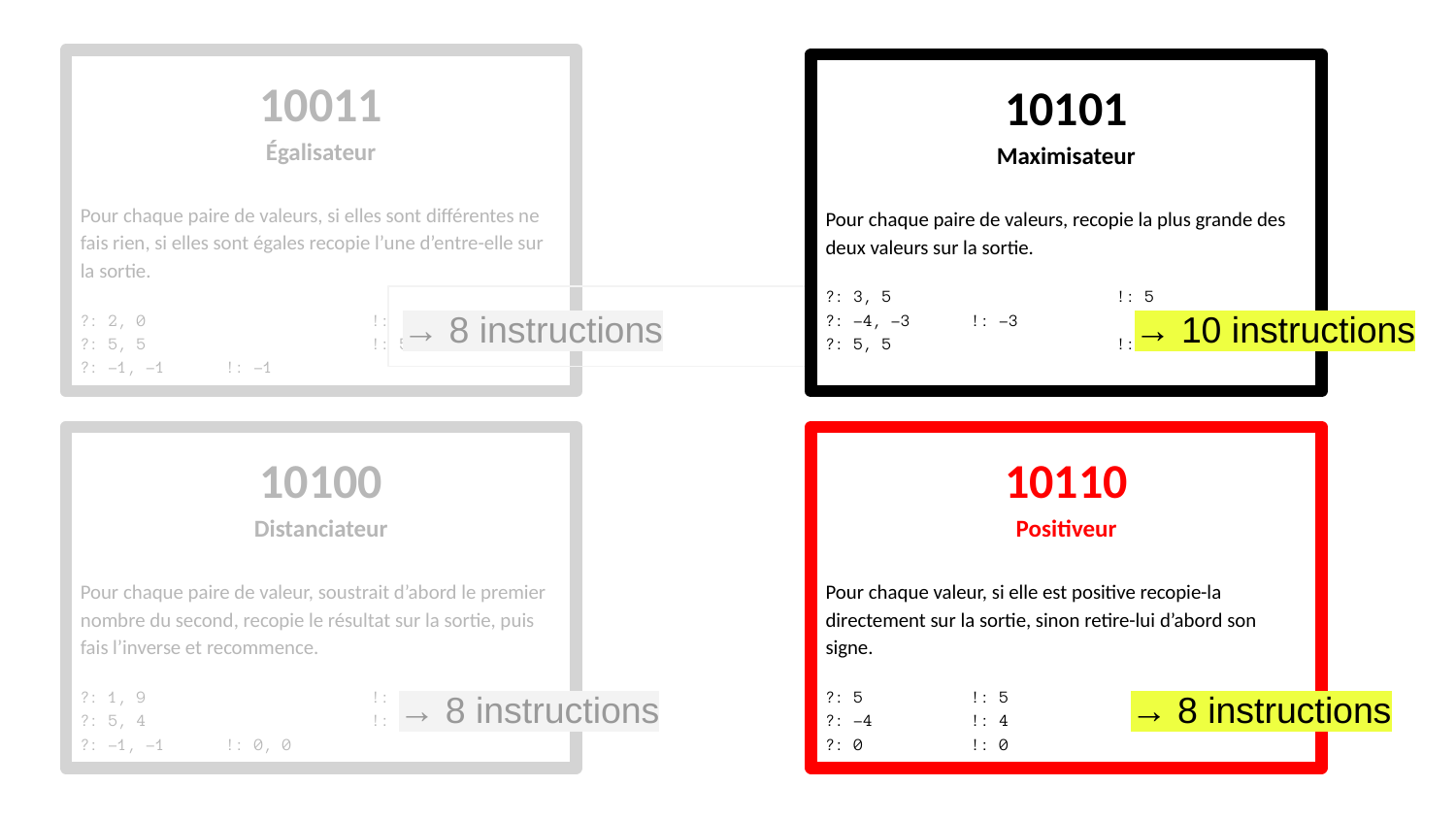

10011
Égalisateur
Pour chaque paire de valeurs, si elles sont différentes ne fais rien, si elles sont égales recopie l’une d’entre-elle sur la sortie.

?: 2, 0		!:
?: 5, 5		!: 5
?: -1, -1	!: -1
10101
Maximisateur
Pour chaque paire de valeurs, recopie la plus grande des deux valeurs sur la sortie.

?: 3, 5		!: 5
?: -4, -3	!: -3
?: 5, 5		!: 5

→ 8 instructions
→ 10 instructions
10100
Distanciateur
Pour chaque paire de valeur, soustrait d’abord le premier nombre du second, recopie le résultat sur la sortie, puis fais l’inverse et recommence.

?: 1, 9		!: 8, -8
?: 5, 4		!: -1, 1
?: -1, -1	!: 0, 0
10110
Positiveur
Pour chaque valeur, si elle est positive recopie-la directement sur la sortie, sinon retire-lui d’abord son signe.

?: 5	!: 5
?: -4	!: 4
?: 0	!: 0
→ 8 instructions
→ 8 instructions